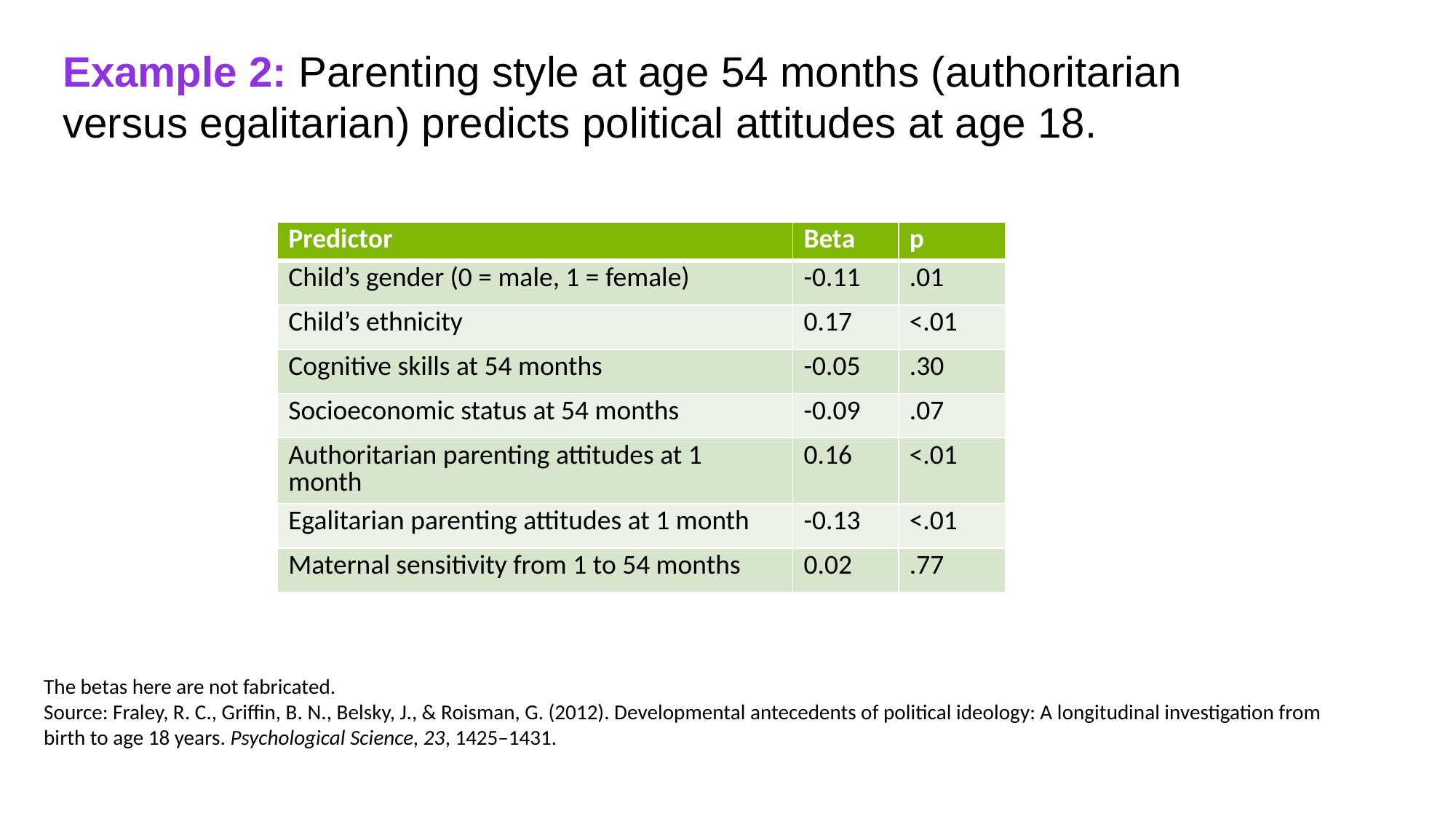

Example 2: Parenting style at age 54 months (authoritarian versus egalitarian) predicts political attitudes at age 18.

| Predictor | Beta | p |
| --- | --- | --- |
| Child’s gender (0 = male, 1 = female) | -0.11 | .01 |
| Child’s ethnicity | 0.17 | <.01 |
| Cognitive skills at 54 months | -0.05 | .30 |
| Socioeconomic status at 54 months | -0.09 | .07 |
| Authoritarian parenting attitudes at 1 month | 0.16 | <.01 |
| Egalitarian parenting attitudes at 1 month | -0.13 | <.01 |
| Maternal sensitivity from 1 to 54 months | 0.02 | .77 |
The betas here are not fabricated.
Source: Fraley, R. C., Griffin, B. N., Belsky, J., & Roisman, G. (2012). Developmental antecedents of political ideology: A longitudinal investigation from birth to age 18 years. Psychological Science, 23, 1425–1431.

42